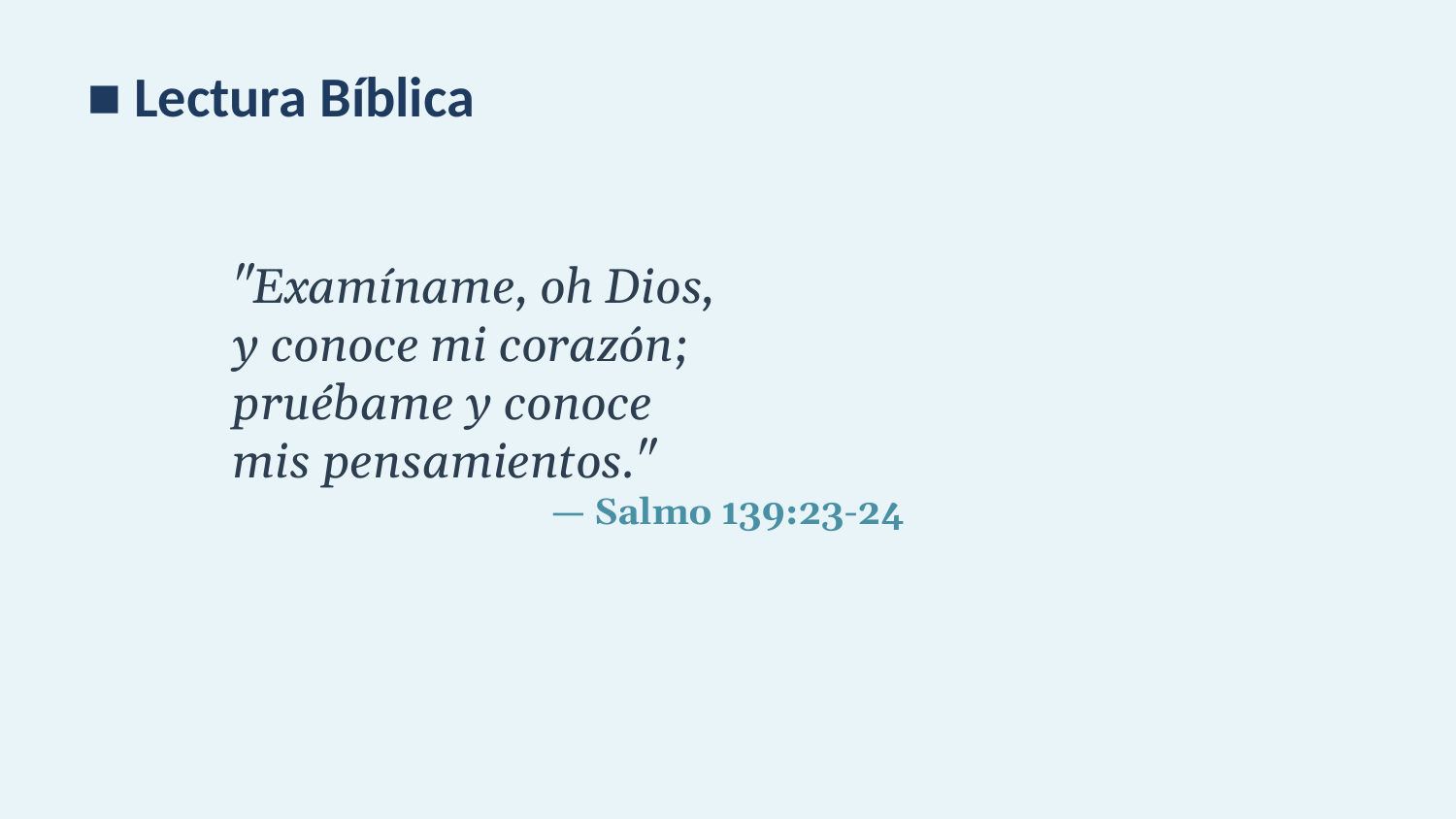

■ Lectura Bíblica
"Examíname, oh Dios,
y conoce mi corazón;
pruébame y conoce
mis pensamientos."
— Salmo 139:23-24